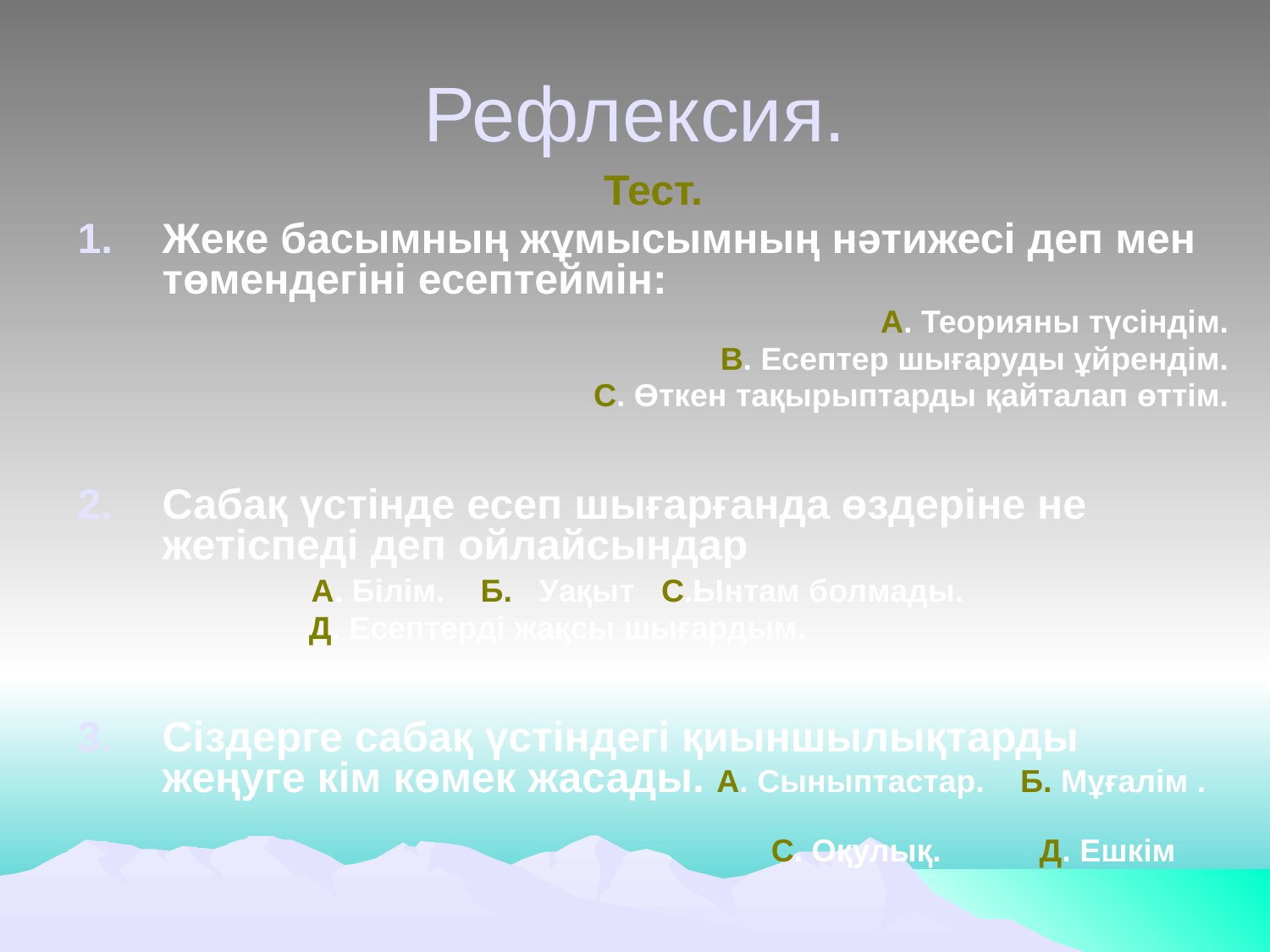

# Рефлексия.
Тест.
Жеке басымның жұмысымның нәтижесі деп мен төмендегіні есептеймін:
А. Теорияны түсіндім.
В. Есептер шығаруды ұйрендім.
С. Өткен тақырыптарды қайталап өттім.

Сабақ үстінде есеп шығарғанда өздеріне не жетіспеді деп ойлайсындар
                        А. Білім.    Б.   Уақыт   С.Ынтам болмады.
                          Д. Есептерді жақсы шығардым.

Сіздерге сабақ үстіндегі қиыншылықтарды жеңуге кім көмек жасады. А. Сыныптастар.    Б. Мұғалім .
                                                                        С. Оқулық.           Д. Ешкім